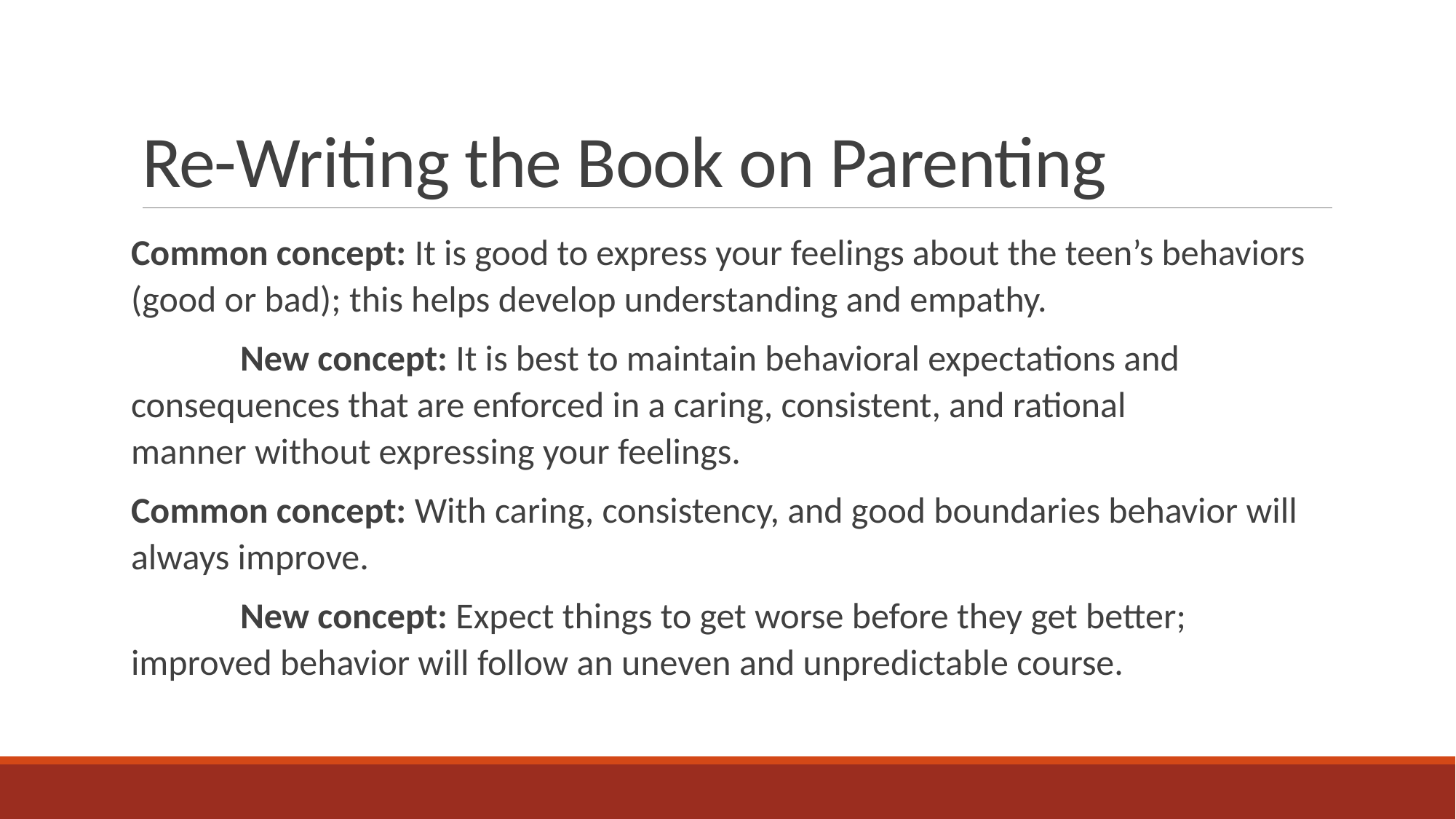

# Re-Writing the Book on Parenting
Common concept: It is good to express your feelings about the teen’s behaviors (good or bad); this helps develop understanding and empathy.
	New concept: It is best to maintain behavioral expectations and 	consequences that are enforced in a caring, consistent, and rational 	manner without expressing your feelings.
Common concept: With caring, consistency, and good boundaries behavior will always improve.
	New concept: Expect things to get worse before they get better; 	improved behavior will follow an uneven and unpredictable course.